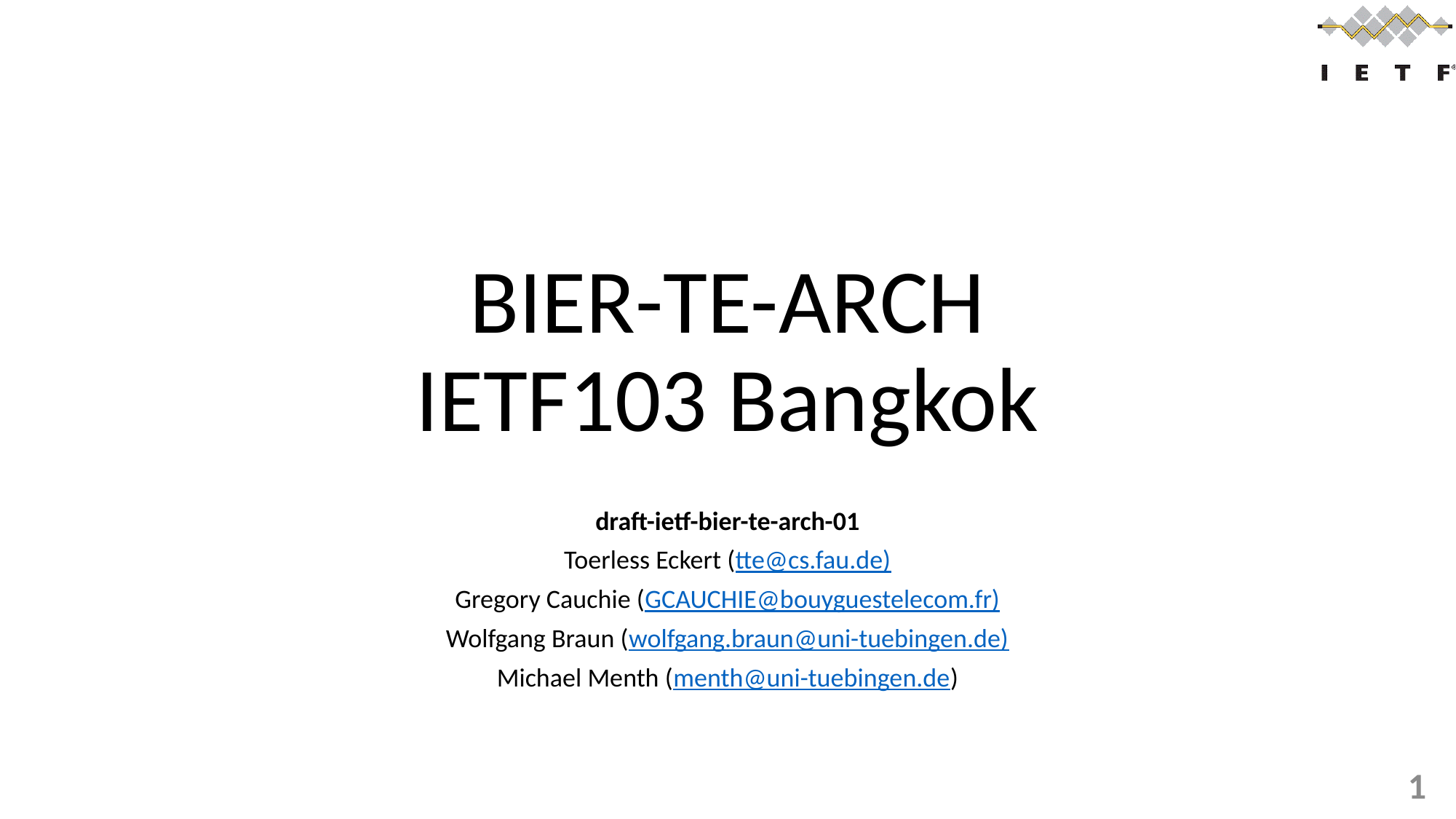

# BIER-TE-ARCH IETF103 Bangkok
draft-ietf-bier-te-arch-01
Toerless Eckert (tte@cs.fau.de)
Gregory Cauchie (GCAUCHIE@bouyguestelecom.fr)
Wolfgang Braun (wolfgang.braun@uni-tuebingen.de)
Michael Menth (menth@uni-tuebingen.de)

1